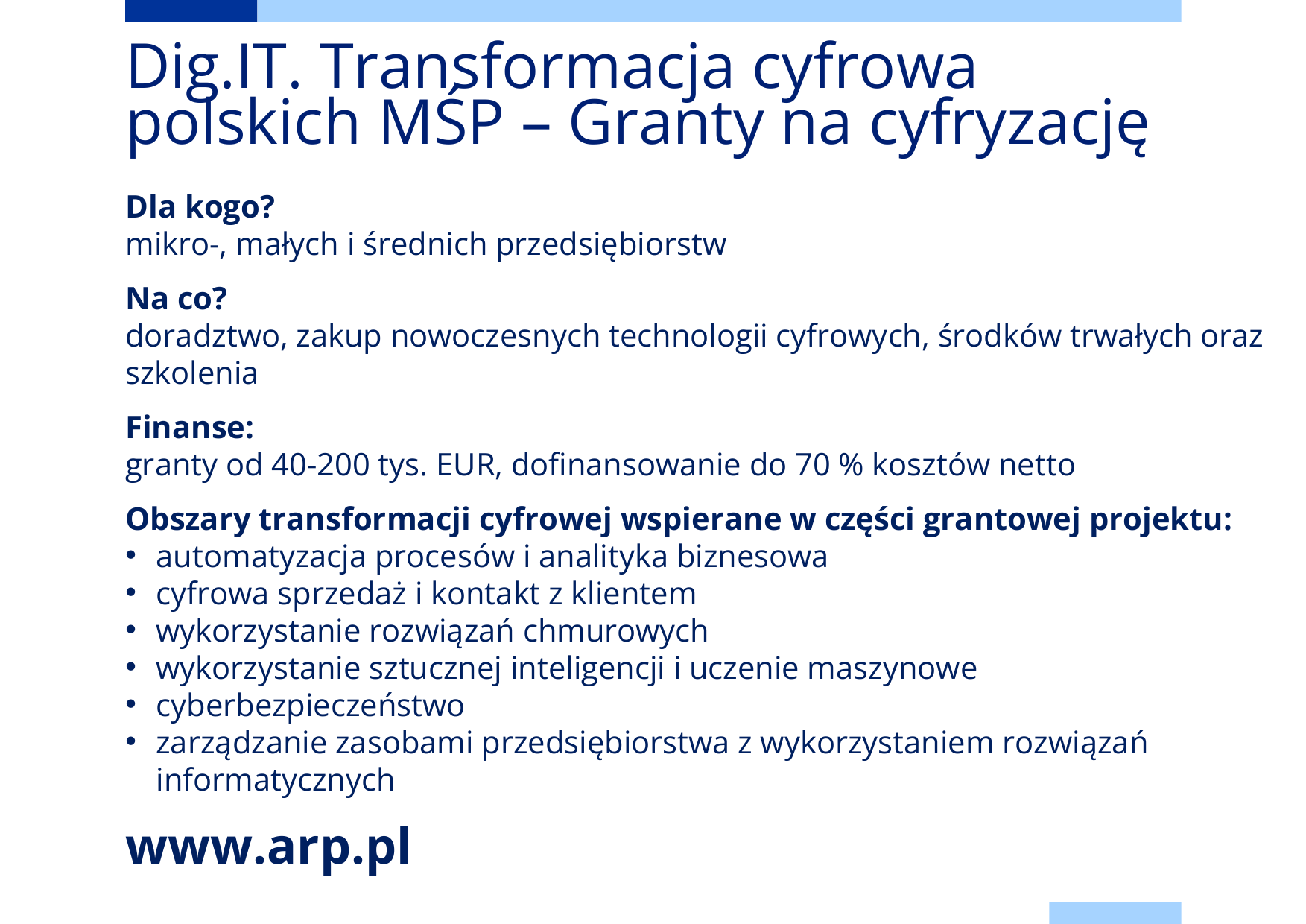

# Dig.IT. Transformacja cyfrowa polskich MŚP – Granty na cyfryzację
Dla kogo?
mikro-, małych i średnich przedsiębiorstw
Na co?
doradztwo, zakup nowoczesnych technologii cyfrowych, środków trwałych oraz szkolenia
Finanse:
granty od 40-200 tys. EUR, dofinansowanie do 70 % kosztów netto
Obszary transformacji cyfrowej wspierane w części grantowej projektu:
automatyzacja procesów i analityka biznesowa
cyfrowa sprzedaż i kontakt z klientem
wykorzystanie rozwiązań chmurowych
wykorzystanie sztucznej inteligencji i uczenie maszynowe
cyberbezpieczeństwo
zarządzanie zasobami przedsiębiorstwa z wykorzystaniem rozwiązań informatycznych
www.arp.pl